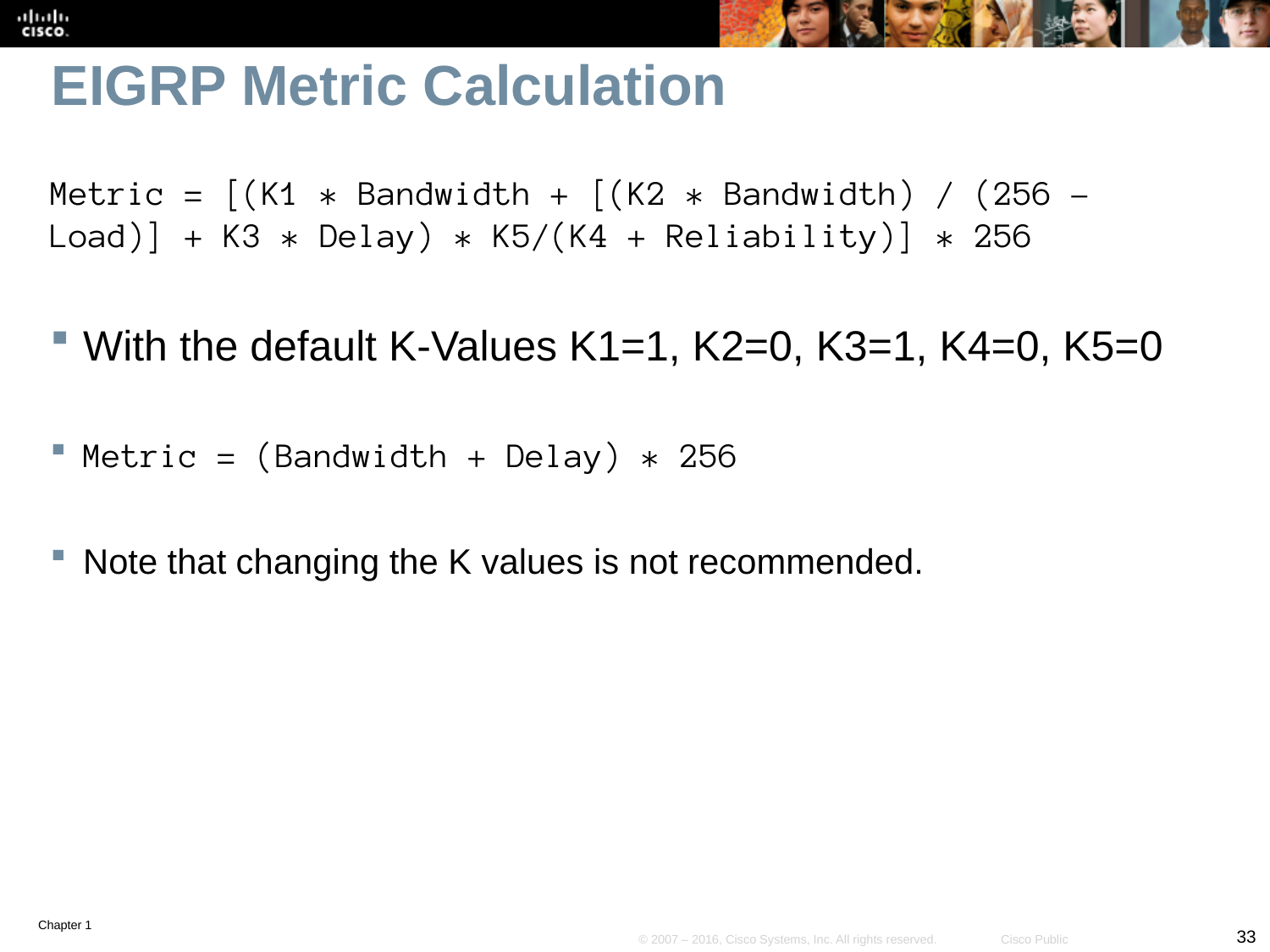

# EIGRP Metric Calculation
Metric = [(K1 * Bandwidth + [(K2 * Bandwidth) / (256 – Load)] + K3 * Delay) * K5/(K4 + Reliability)] * 256

With the default K-Values K1=1, K2=0, K3=1, K4=0, K5=0

Metric = (Bandwidth + Delay) * 256

Note that changing the K values is not recommended.